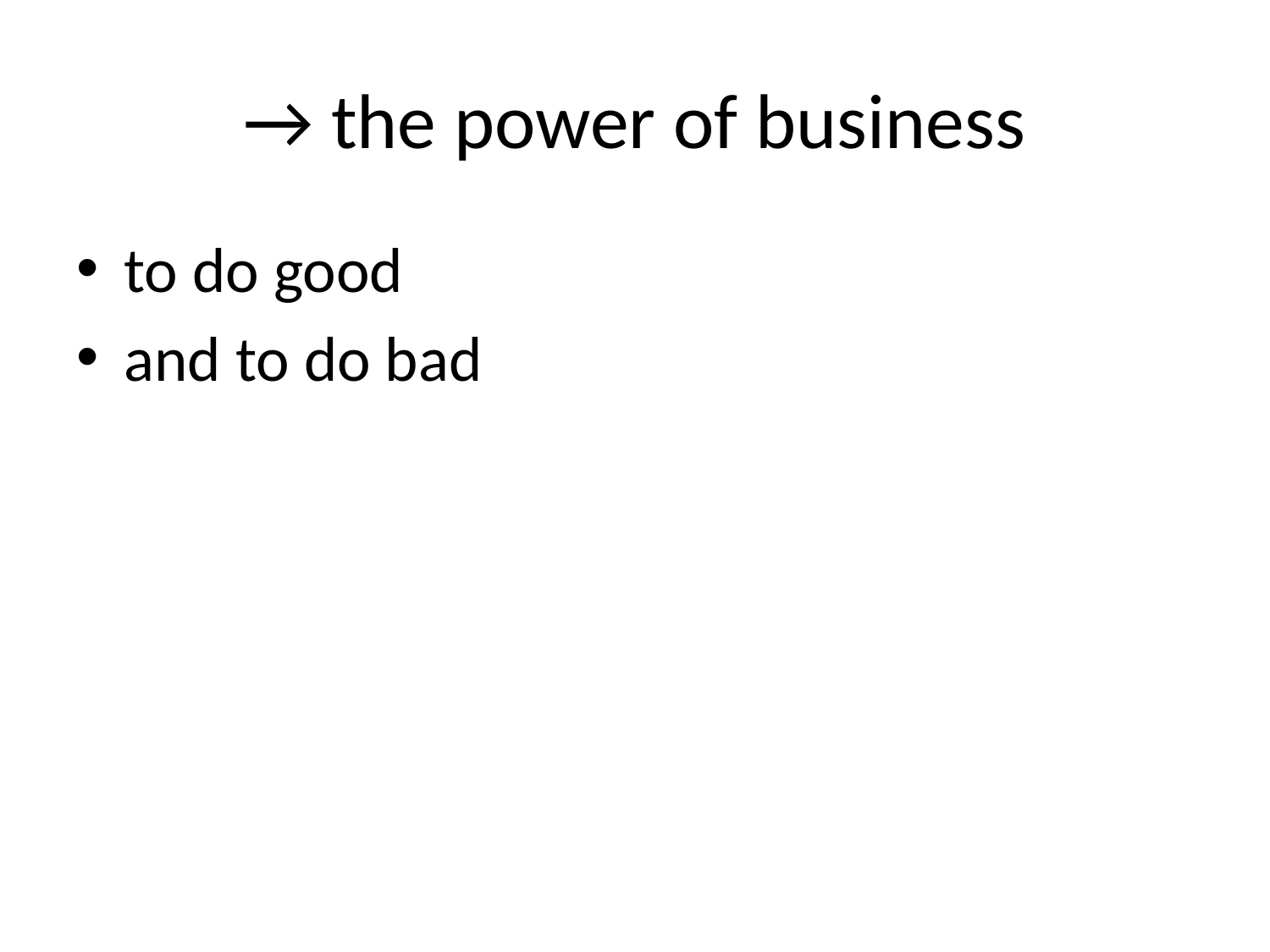

# → the power of business
to do good
and to do bad